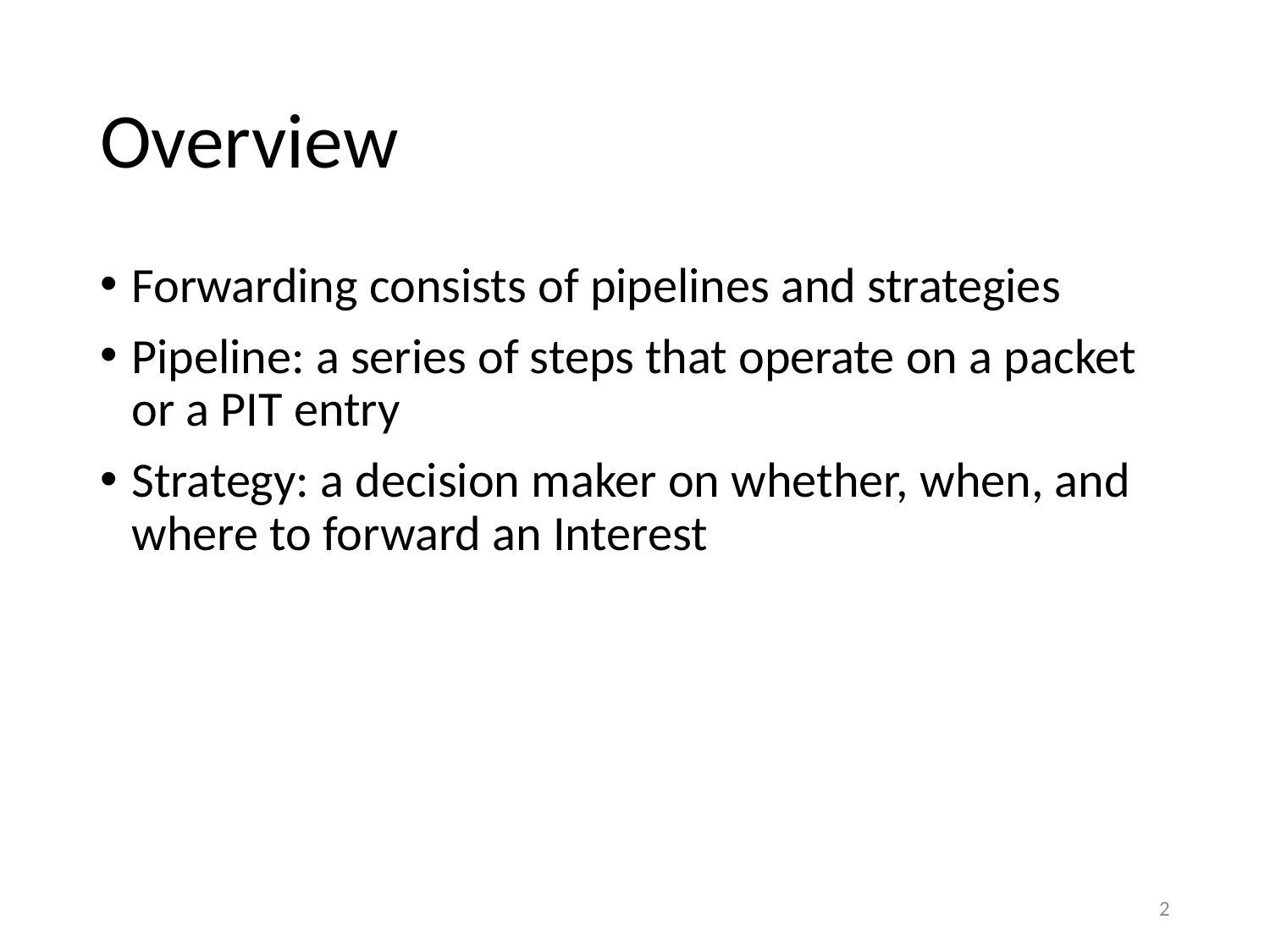

# Overview
Forwarding consists of pipelines and strategies
Pipeline: a series of steps that operate on a packet or a PIT entry
Strategy: a decision maker on whether, when, and where to forward an Interest
2